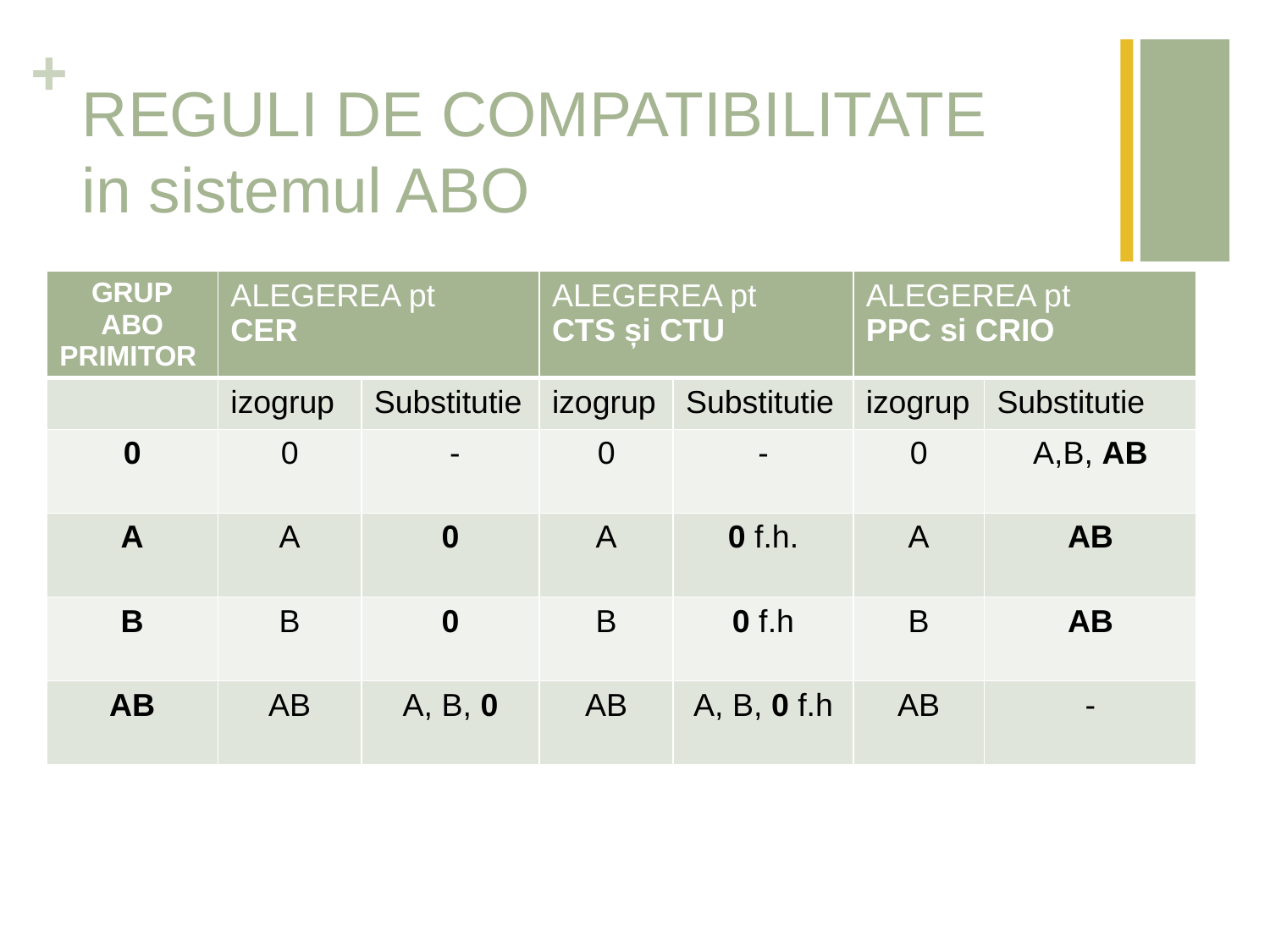

# REGULI DE COMPATIBILITATE in sistemul ABO
| GRUP ABO PRIMITOR | ALEGEREA pt CER |  | ALEGEREA pt CTS și CTU |  | ALEGEREA pt PPC si CRIO |  |
| --- | --- | --- | --- | --- | --- | --- |
|  | izogrup | Substitutie | izogrup | Substitutie | izogrup | Substitutie |
| 0 | 0 | - | 0 | - | 0 | A,B, AB |
| A | A | 0 | A | 0 f.h. | A | AB |
| B | B | 0 | B | 0 f.h | B | AB |
| AB | AB | A, B, 0 | AB | A, B, 0 f.h | AB | - |